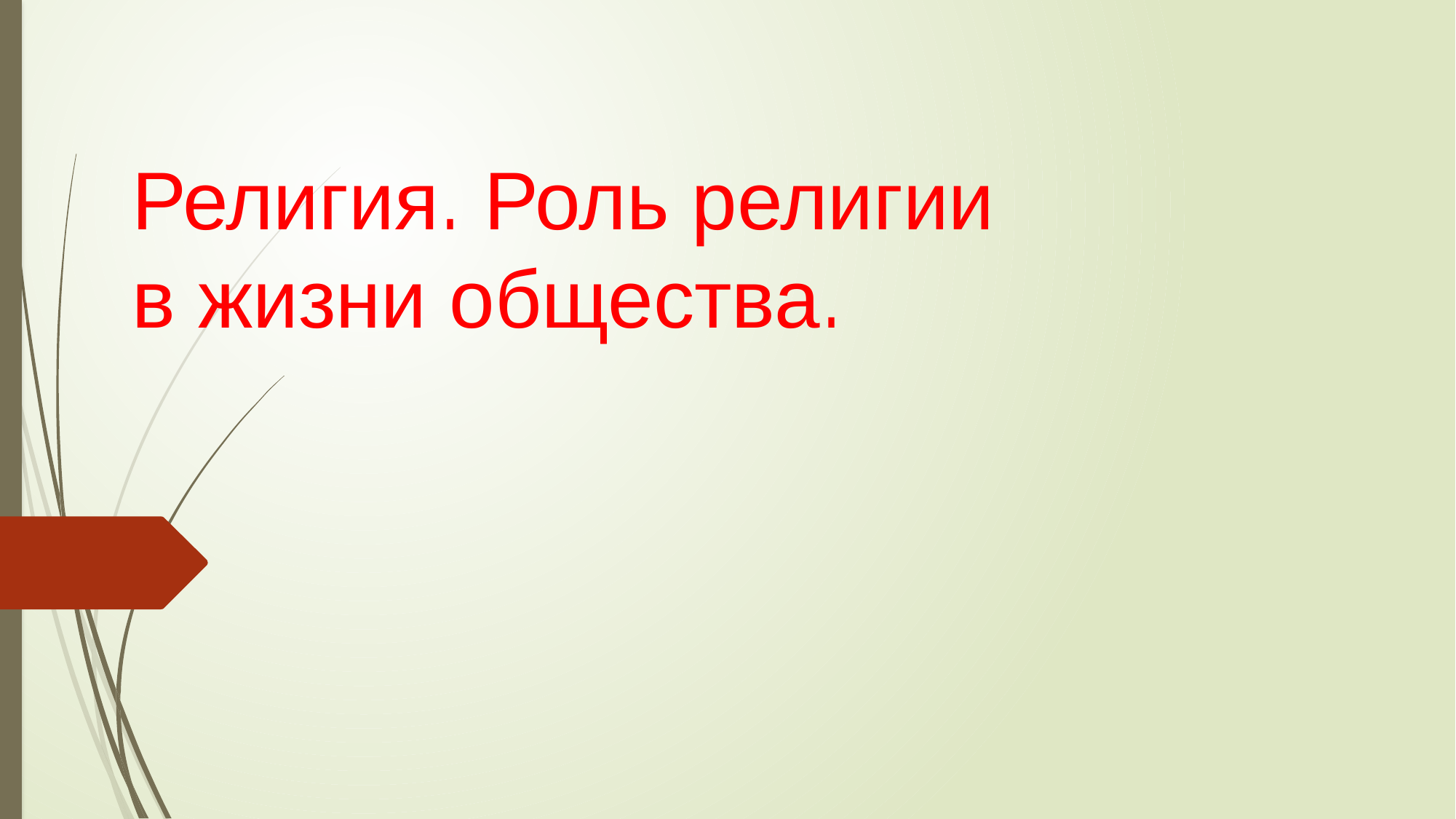

# Религия. Роль религии в жизни общества.